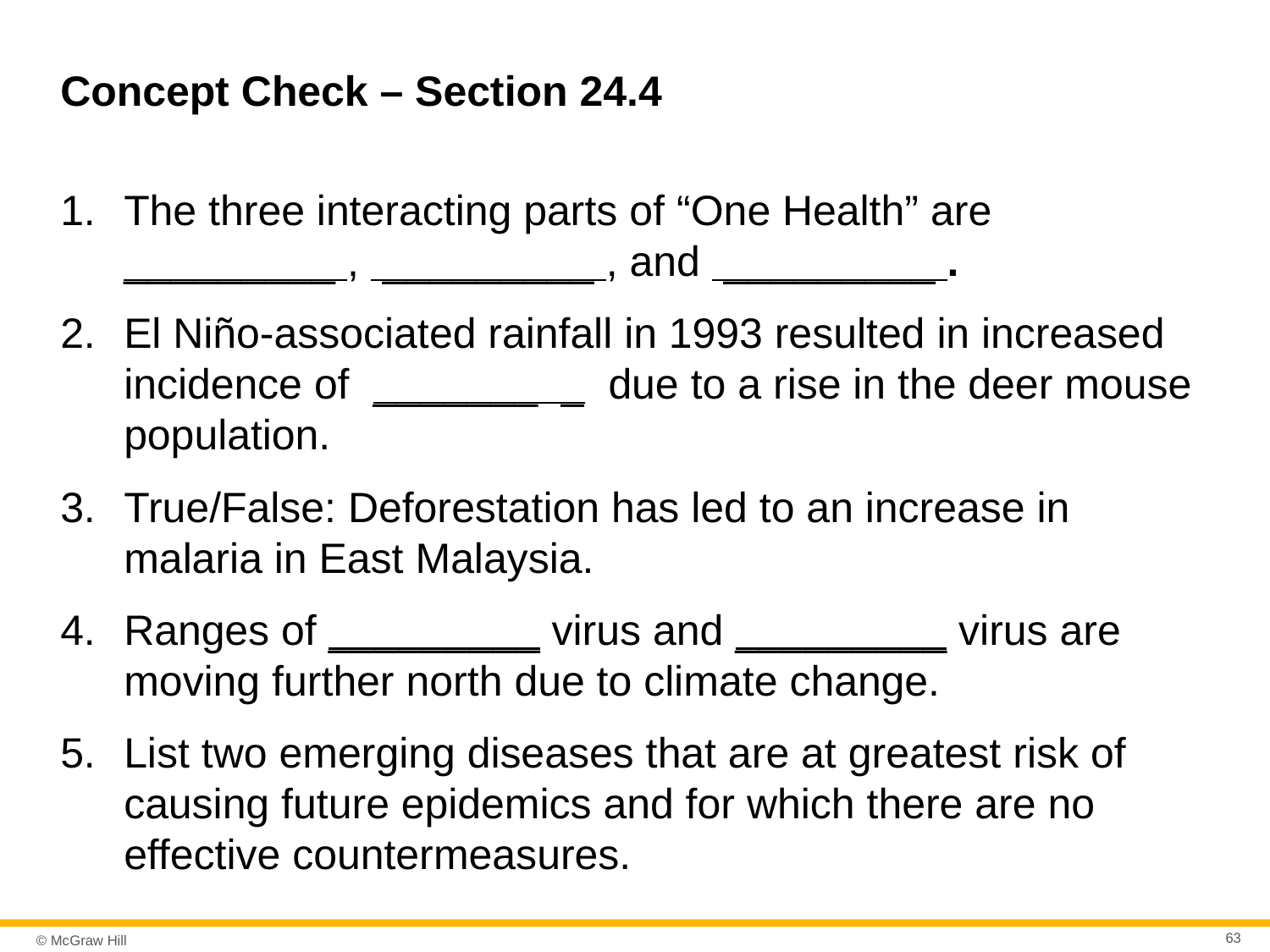

# Concept Check – Section 24.4
The three interacting parts of “One Health” are _________ ,  _________ , and  _________ .
El Niño-associated rainfall in 1993 resulted in increased incidence of  _______  __due to a rise in the deer mouse population.
True/False: Deforestation has led to an increase in malaria in East Malaysia.
Ranges of _________ virus and _________ virus are moving further north due to climate change.
List two emerging diseases that are at greatest risk of causing future epidemics and for which there are no effective countermeasures.